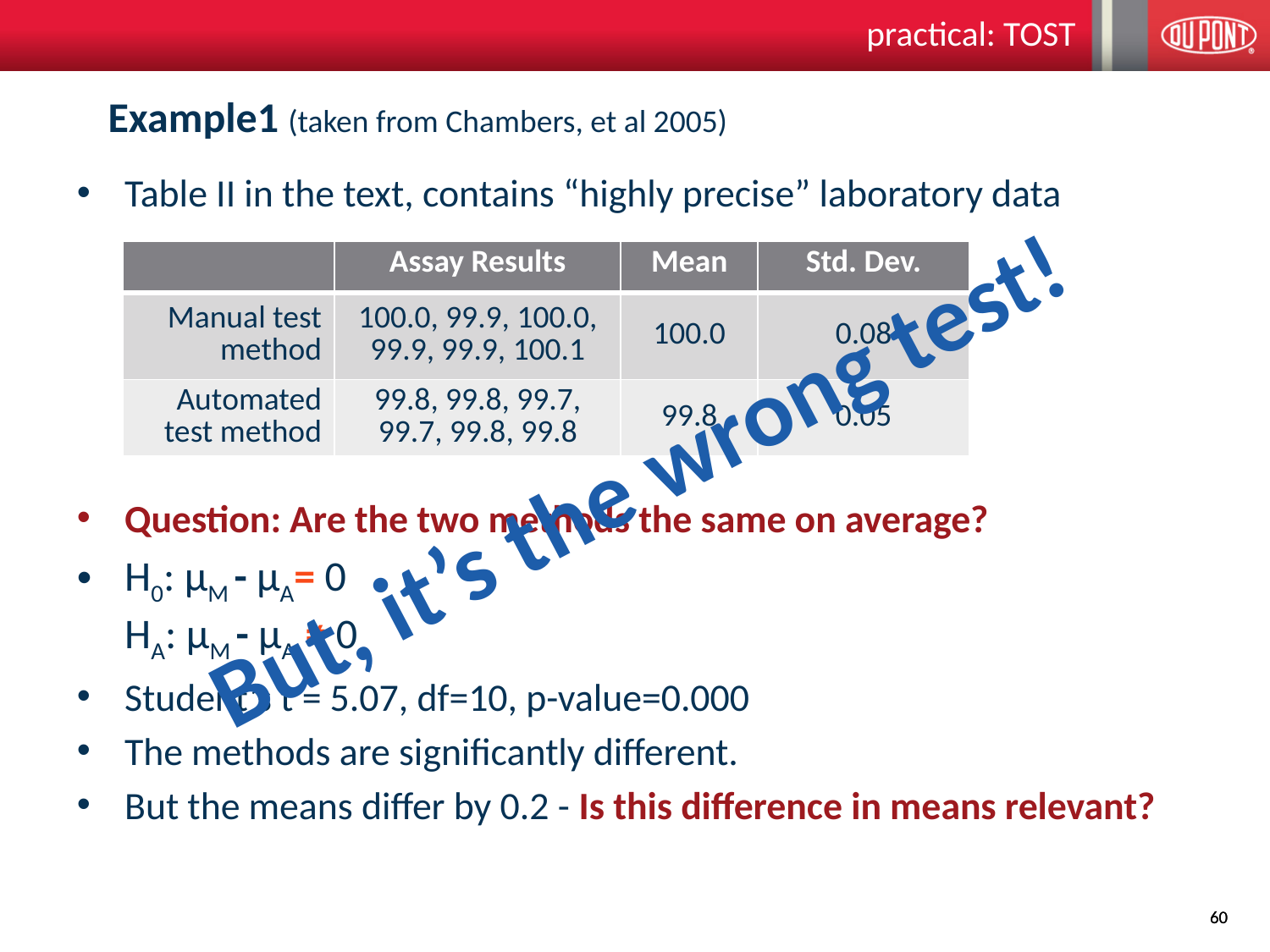

practical: TOST
# Example1 (taken from Chambers, et al 2005)
Table II in the text, contains “highly precise” laboratory data

Question: Are the two methods the same on average?
H0: µM - µA= 0
HA: µM - µA ≠ 0
Student’s t = 5.07, df=10, p-value=0.000
The methods are significantly different.
But the means differ by 0.2 - Is this difference in means relevant?
|  | Assay Results | Mean | Std. Dev. |
| --- | --- | --- | --- |
| Manual test method | 100.0, 99.9, 100.0, 99.9, 99.9, 100.1 | 100.0 | 0.08 |
| Automated test method | 99.8, 99.8, 99.7, 99.7, 99.8, 99.8 | 99.8 | 0.05 |
But, it’s the wrong test!